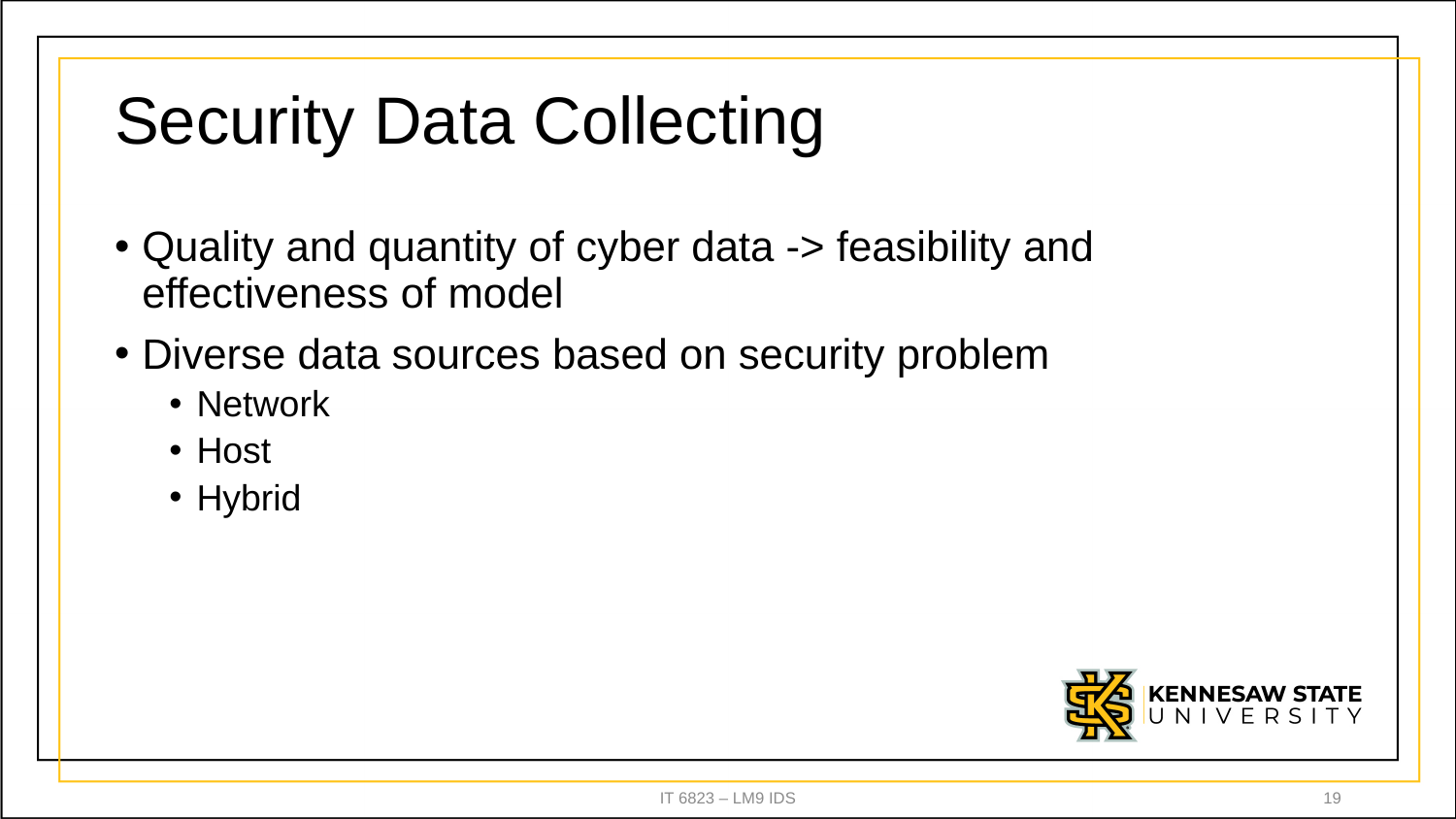

# Security Data Collecting
Quality and quantity of cyber data -> feasibility and effectiveness of model
Diverse data sources based on security problem
Network
Host
Hybrid

IT 6823 – LM9 IDS
19